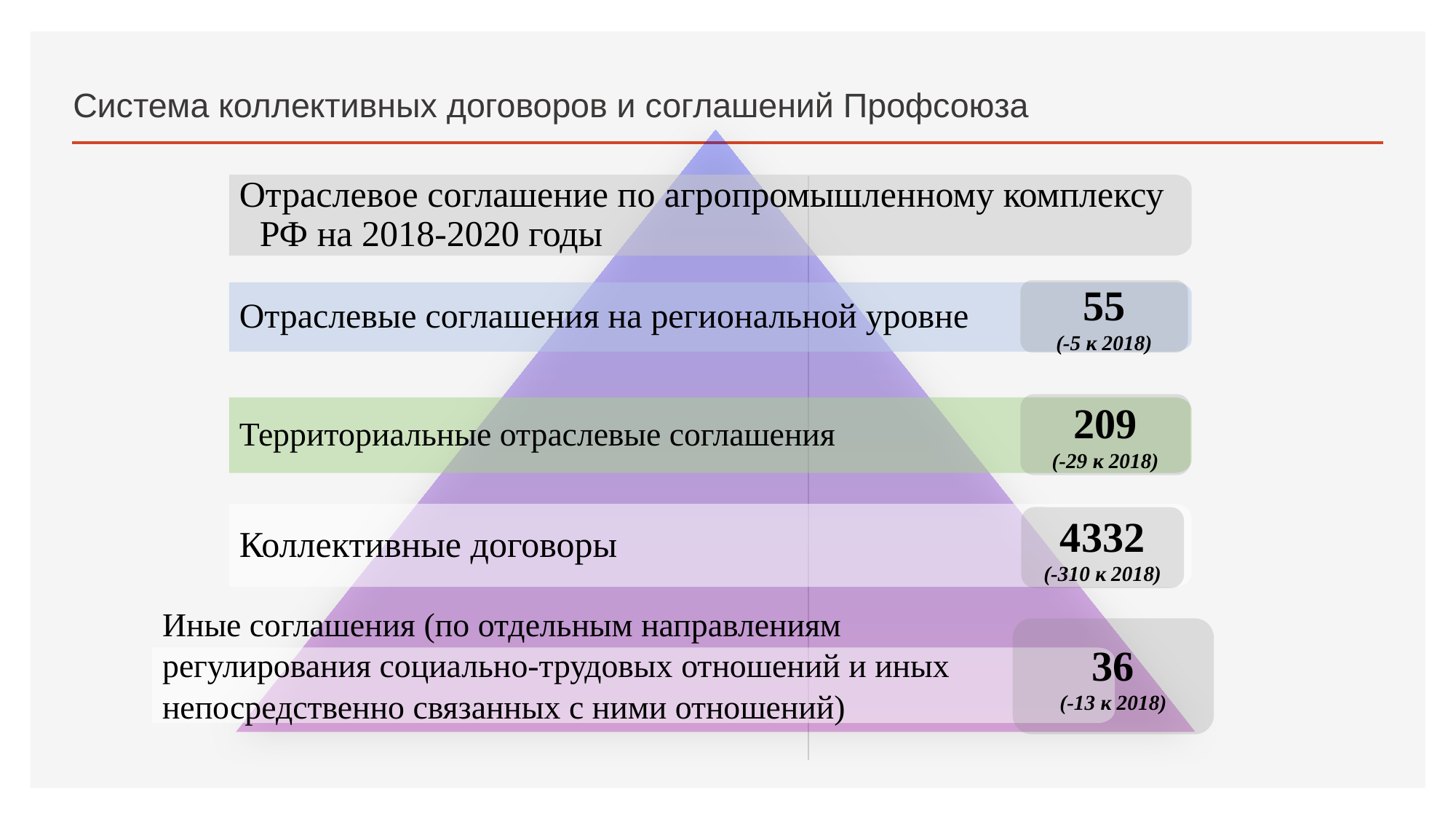

# Система коллективных договоров и соглашений Профсоюза

Отраслевое соглашение по агропромышленному комплексу РФ на 2018-2020 годы
55
(-5 к 2018)
Отраслевые соглашения на региональной уровне
209
(-29 к 2018)
Территориальные отраслевые соглашения
Коллективные договоры
4332
(-310 к 2018)
36
(-13 к 2018)

Иные соглашения (по отдельным направлениям
регулирования социально-трудовых отношений и иных
непосредственно связанных с ними отношений)